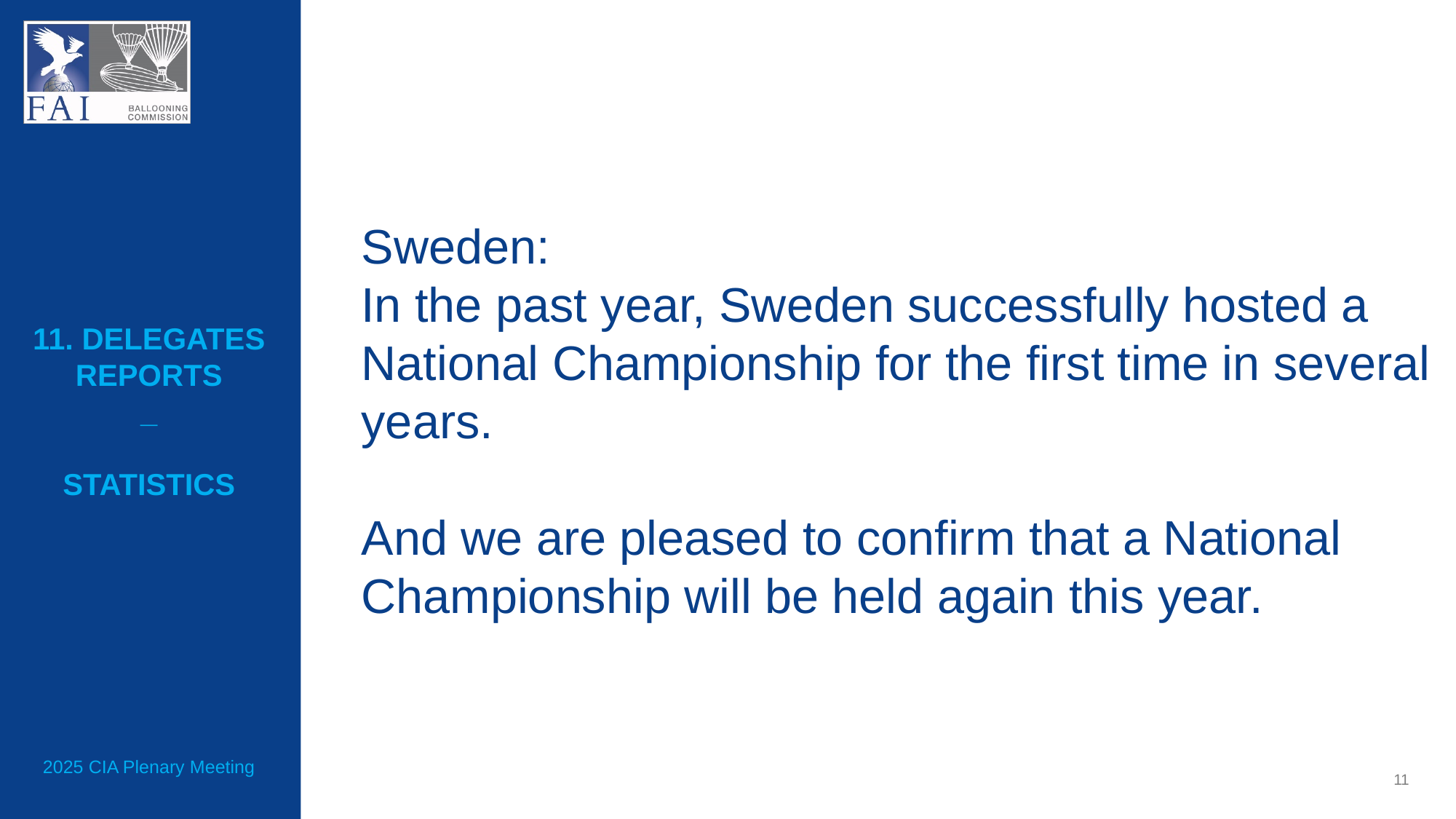

11. Delegates reports
_

Statistics
Sweden:
In the past year, Sweden successfully hosted a National Championship for the first time in several years.

And we are pleased to confirm that a National Championship will be held again this year.